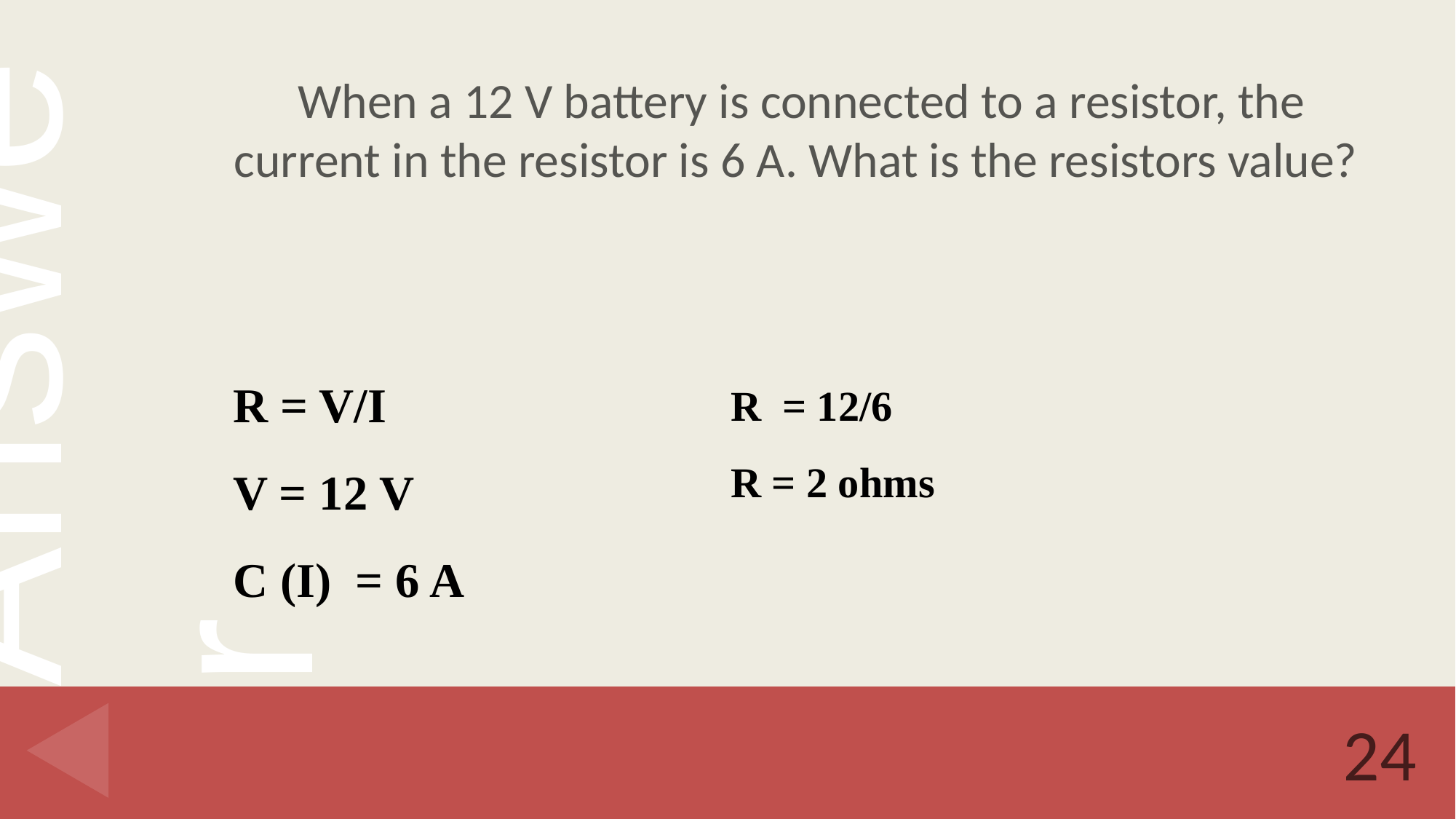

# When a 12 V battery is connected to a resistor, the current in the resistor is 6 A. What is the resistors value?
R = V/I
V = 12 V
C (I)  = 6 A
R  = 12/6
R = 2 ohms

24